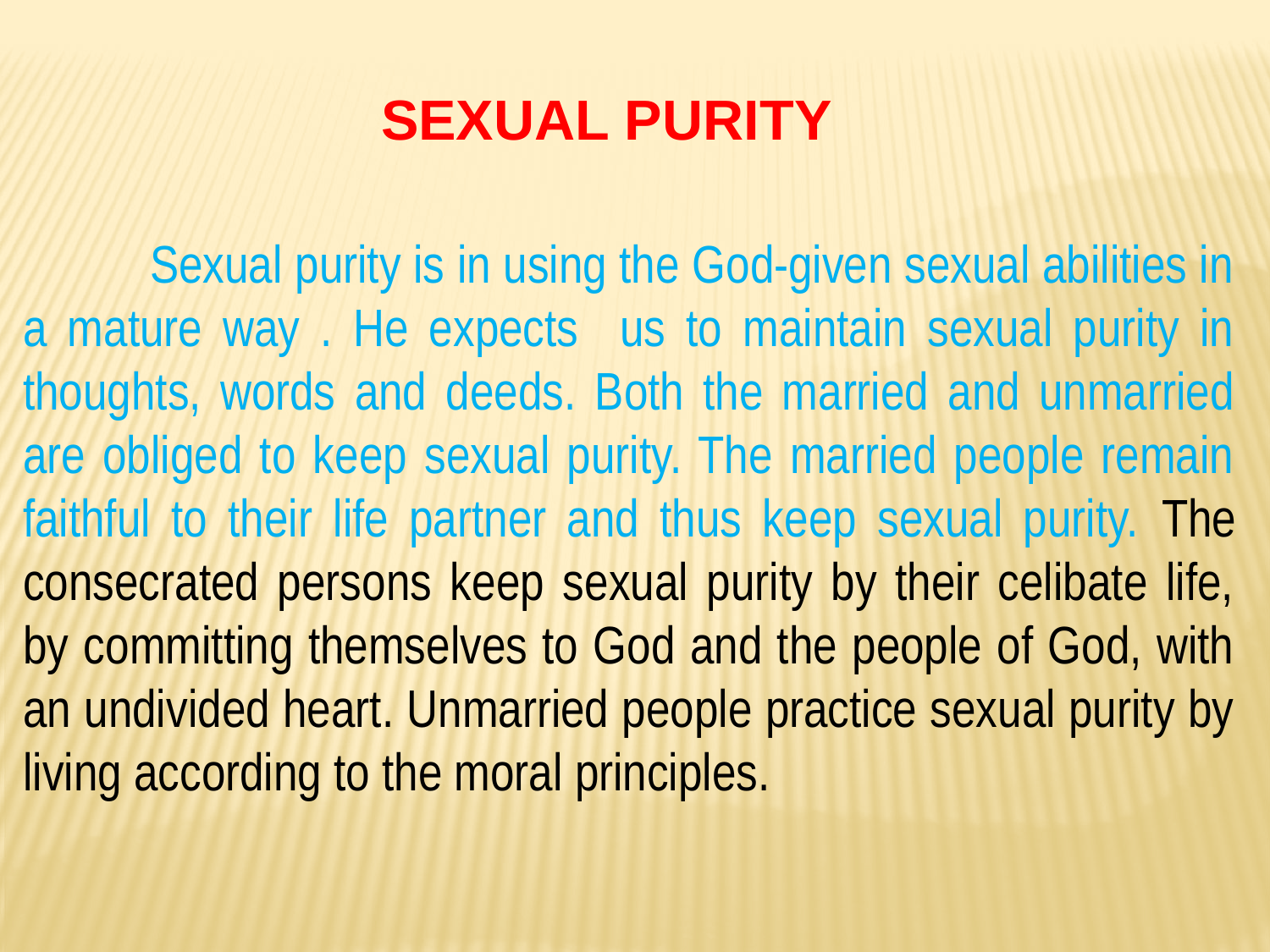

SEXUAL PURITY
	Sexual purity is in using the God-given sexual abilities in a mature way . He expects  us to maintain sexual purity in thoughts, words and deeds. Both the married and unmarried are obliged to keep sexual purity. The married people remain faithful to their life partner and thus keep sexual purity. The consecrated persons keep sexual purity by their celibate life, by committing themselves to God and the people of God, with an undivided heart. Unmarried people practice sexual purity by living according to the moral principles.